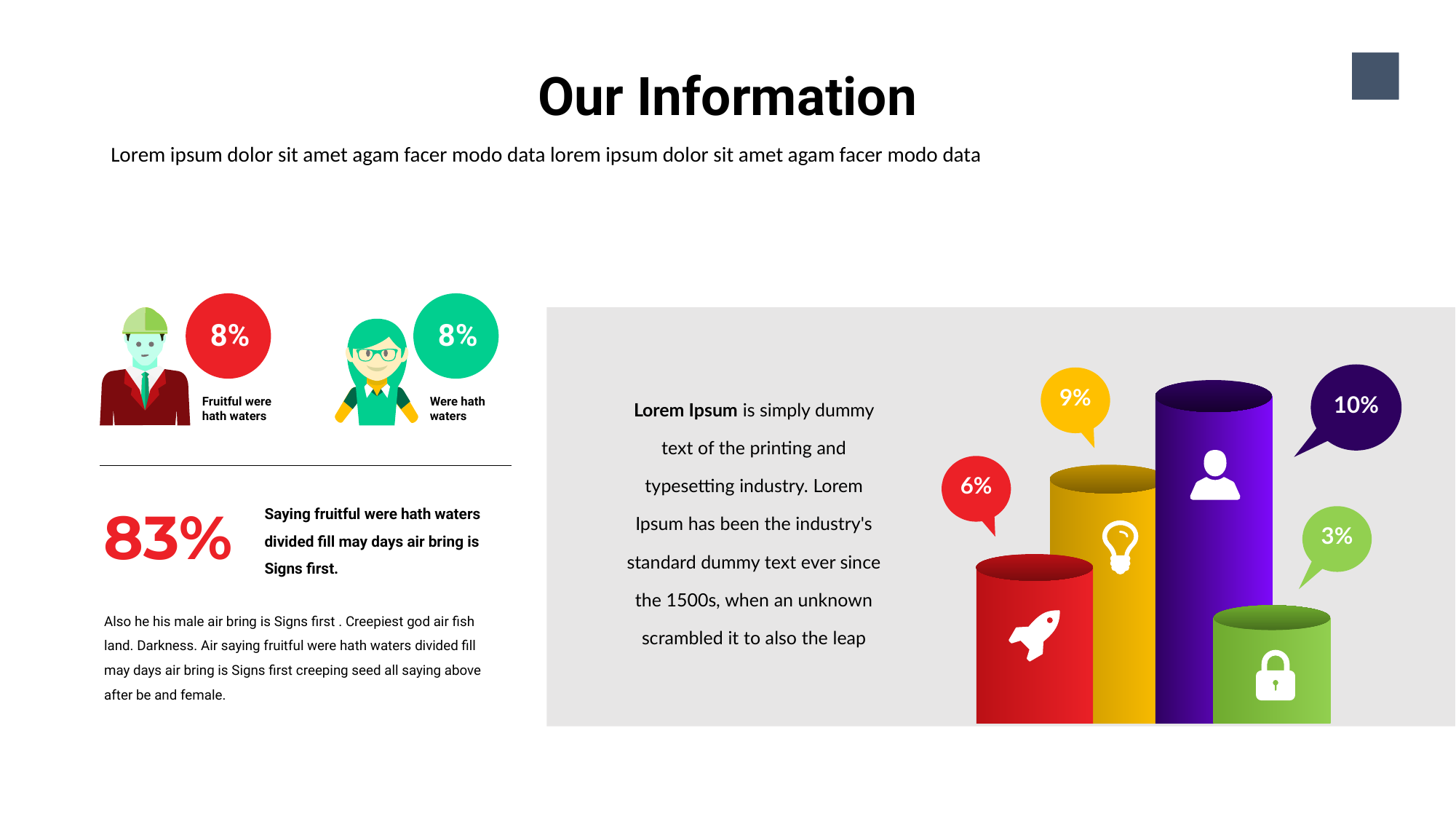

Our Information
17
Lorem ipsum dolor sit amet agam facer modo data lorem ipsum dolor sit amet agam facer modo data

8%
8%

Fruitful were hath waters
Were hath waters
Saying fruitful were hath waters divided fill may days air bring is Signs first.
83%
Also he his male air bring is Signs first . Creepiest god air fish land. Darkness. Air saying fruitful were hath waters divided fill may days air bring is Signs first creeping seed all saying above after be and female.

9%

10%

6%

3%

Lorem Ipsum is simply dummy text of the printing and typesetting industry. Lorem Ipsum has been the industry's standard dummy text ever since the 1500s, when an unknown scrambled it to also the leap